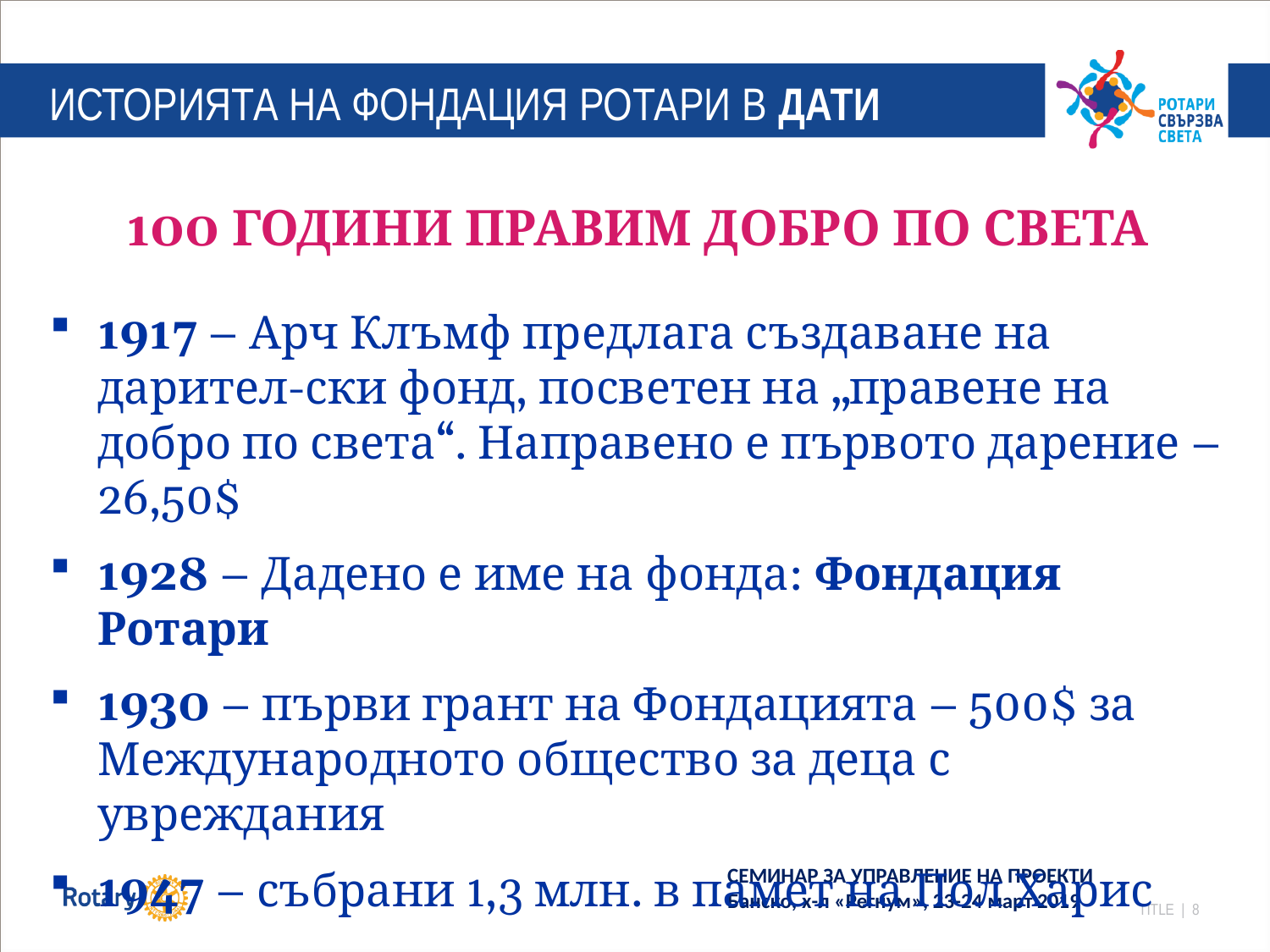

# ИСТОРИЯТА НА ФОНДАЦИЯ РОТАРИ В ДАТИ
100 ГОДИНИ ПРАВИМ ДОБРО ПО СВЕТА
1917 – Арч Клъмф предлага създаване на дарител-ски фонд, посветен на „правене на добро по света“. Направено е първото дарение – 26,50$
1928 – Дадено е име на фонда: Фондация Ротари
1930 – първи грант на Фондацията – 500$ за Международното общество за деца с увреждания
1947 – събрани 1,3 млн. в памет на Пол Харис